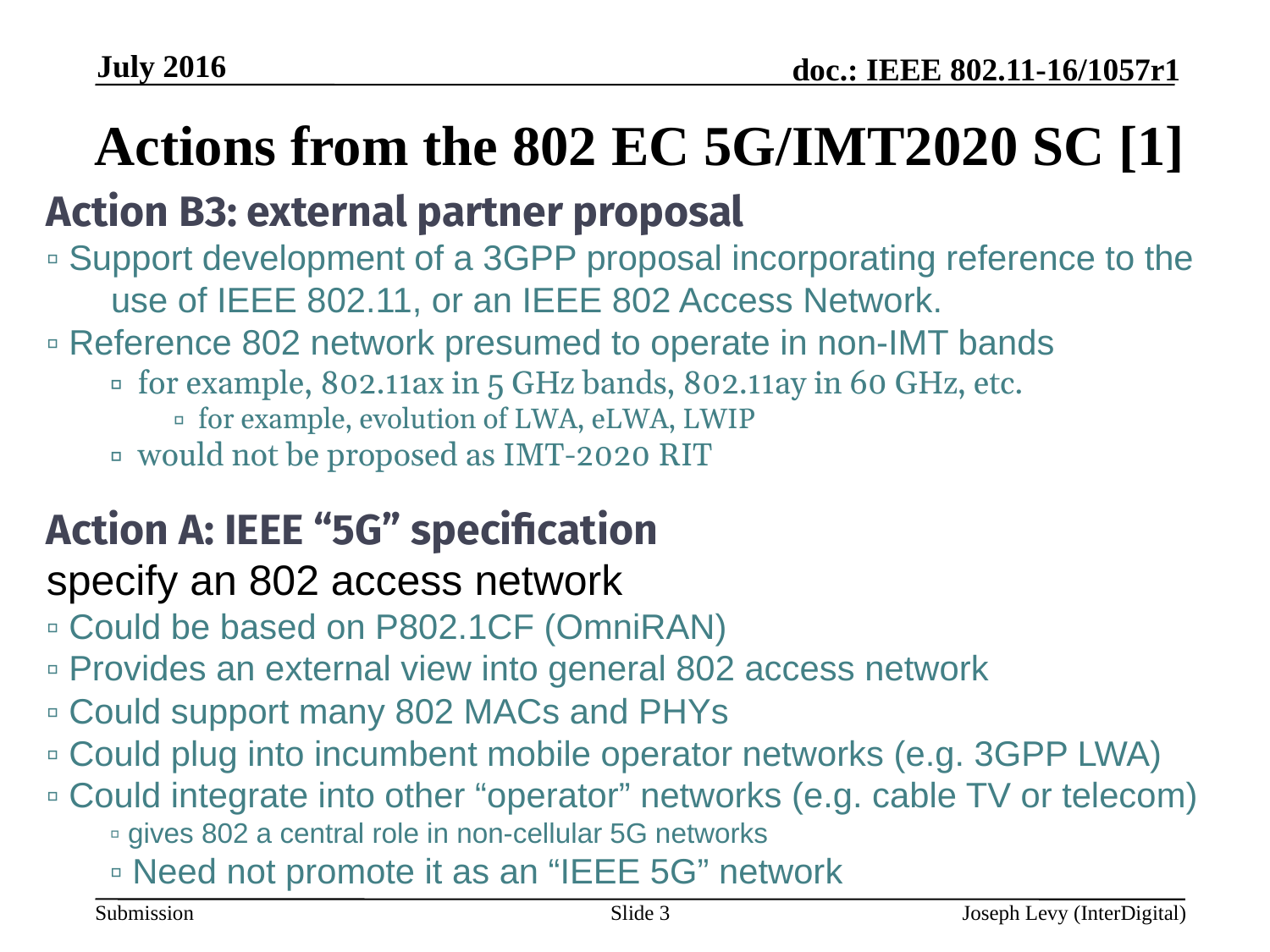

July 2016
# Actions from the 802 EC 5G/IMT2020 SC [1]
Action B3: external partner proposal
▫ Support development of a 3GPP proposal incorporating reference to the       use of IEEE 802.11, or an IEEE 802 Access Network.
▫ Reference 802 network presumed to operate in non-IMT bands
▫  for example, 802.11ax in 5 GHz bands, 802.11ay in 60 GHz, etc.
▫  for example, evolution of LWA, eLWA, LWIP
▫  would not be proposed as IMT-2020 RIT
Action A: IEEE “5G” specification
specify an 802 access network
▫ Could be based on P802.1CF (OmniRAN)
▫ Provides an external view into general 802 access network
▫ Could support many 802 MACs and PHYs
▫ Could plug into incumbent mobile operator networks (e.g. 3GPP LWA)
▫ Could integrate into other “operator” networks (e.g. cable TV or telecom)
▫ gives 802 a central role in non-cellular 5G networks
▫ Need not promote it as an “IEEE 5G” network
Slide 3
Joseph Levy (InterDigital)